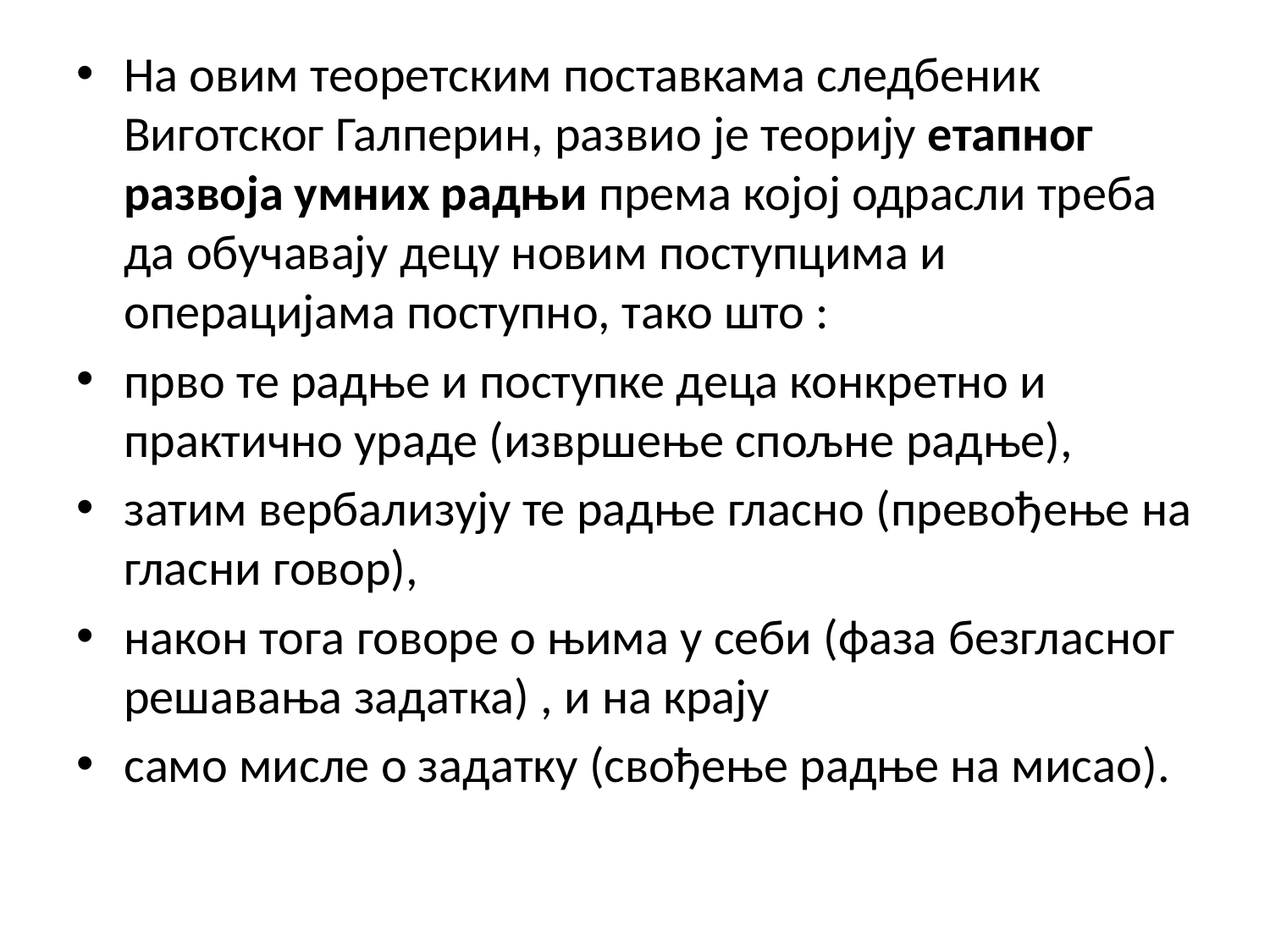

На овим теоретским поставкама следбеник Виготског Галперин, развио је теорију етапног развоја умних радњи према којој одрасли треба да обучавају децу новим поступцима и операцијама поступно, тако што :
прво те радње и поступке деца конкретно и практично ураде (извршење спољне радње),
затим вербализују те радње гласно (превођење на гласни говор),
након тога говоре о њима у себи (фаза безгласног решавања задатка) , и на крају
само мисле о задатку (свођење радње на мисао).